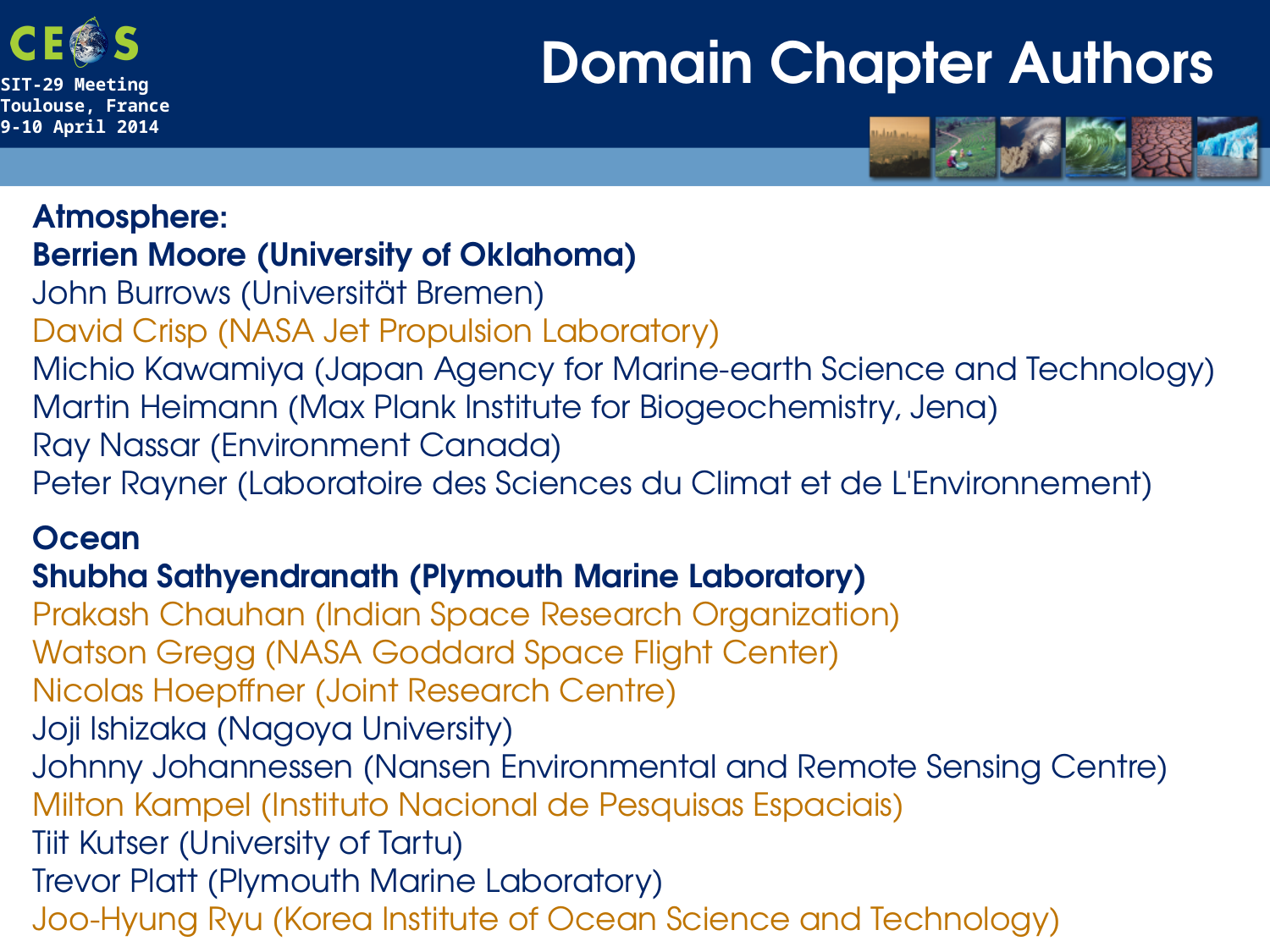

# Domain Chapter Authors
Atmosphere:
Berrien Moore (University of Oklahoma)
John Burrows (Universität Bremen)
David Crisp (NASA Jet Propulsion Laboratory)
Michio Kawamiya (Japan Agency for Marine-earth Science and Technology)
Martin Heimann (Max Plank Institute for Biogeochemistry, Jena)
Ray Nassar (Environment Canada)
Peter Rayner (Laboratoire des Sciences du Climat et de L'Environnement)

Ocean
Shubha Sathyendranath (Plymouth Marine Laboratory)
Prakash Chauhan (Indian Space Research Organization)
Watson Gregg (NASA Goddard Space Flight Center)
Nicolas Hoepffner (Joint Research Centre)
Joji Ishizaka (Nagoya University)
Johnny Johannessen (Nansen Environmental and Remote Sensing Centre)
Milton Kampel (Instituto Nacional de Pesquisas Espaciais)
Tiit Kutser (University of Tartu)
Trevor Platt (Plymouth Marine Laboratory)
Joo-Hyung Ryu (Korea Institute of Ocean Science and Technology)